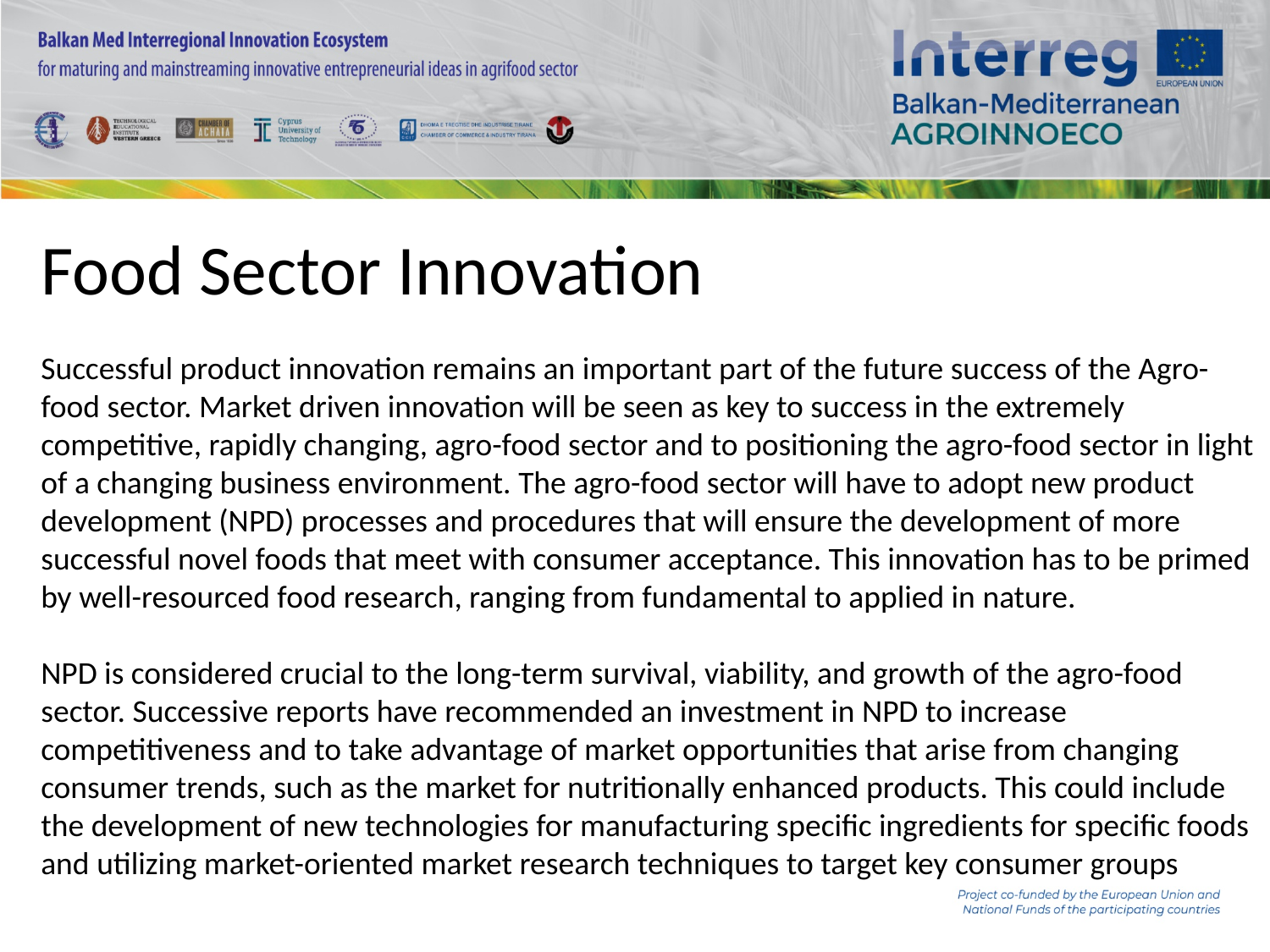

Food Sector Innovation

Successful product innovation remains an important part of the future success of the Agro-food sector. Market driven innovation will be seen as key to success in the extremely competitive, rapidly changing, agro-food sector and to positioning the agro-food sector in light of a changing business environment. The agro-food sector will have to adopt new product development (NPD) processes and procedures that will ensure the development of more successful novel foods that meet with consumer acceptance. This innovation has to be primed by well-resourced food research, ranging from fundamental to applied in nature.

NPD is considered crucial to the long-term survival, viability, and growth of the agro-food sector. Successive reports have recommended an investment in NPD to increase competitiveness and to take advantage of market opportunities that arise from changing consumer trends, such as the market for nutritionally enhanced products. This could include the development of new technologies for manufacturing specific ingredients for specific foods and utilizing market-oriented market research techniques to target key consumer groups